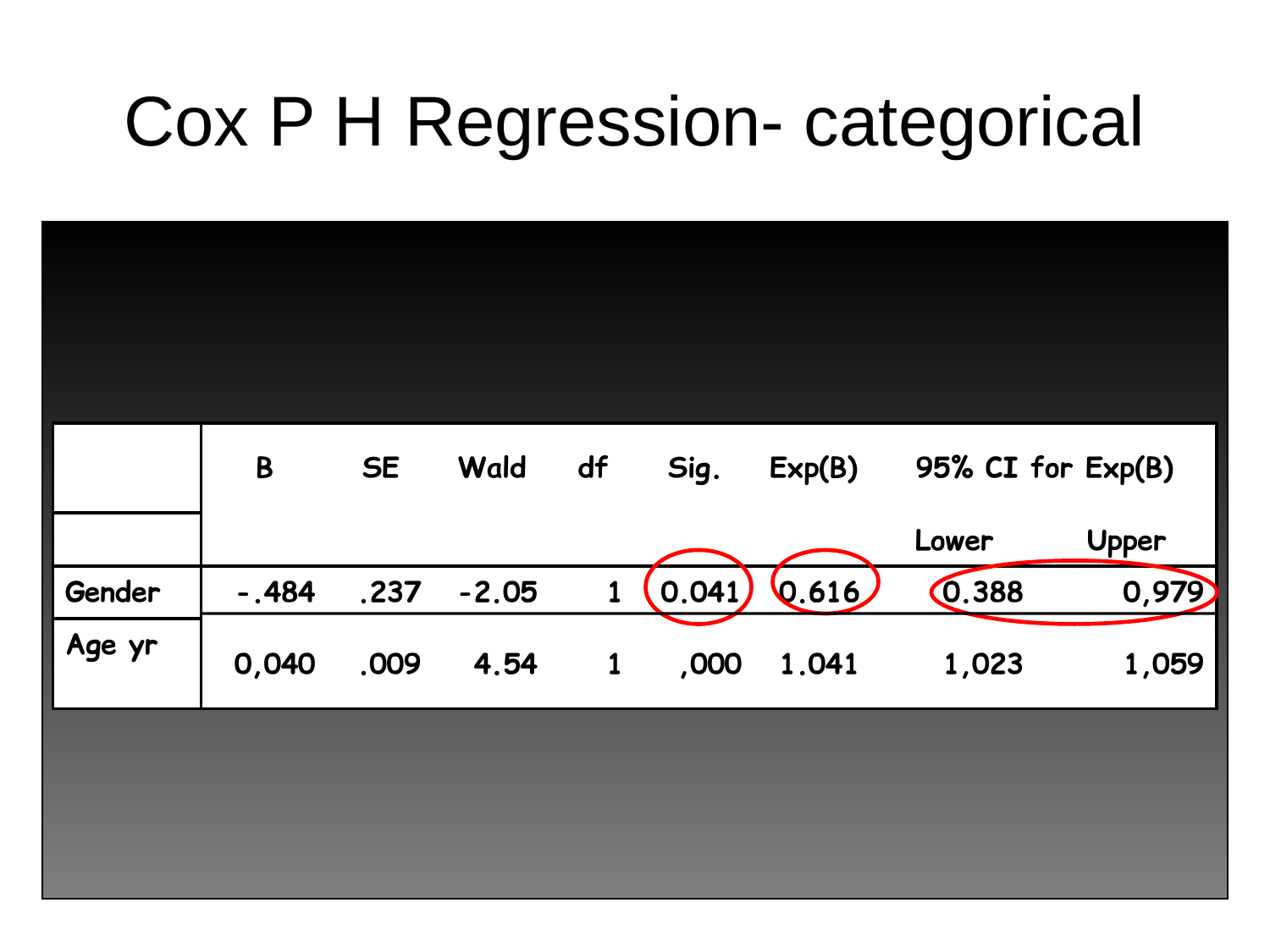

# Cox P H Regression- categorical

|  | B | SE | Wald | df | Sig. | Exp(B) | 95% CI for Exp(B) |  |
| --- | --- | --- | --- | --- | --- | --- | --- | --- |
|  |  |  |  |  |  |  | Lower | Upper |
| Gender | -.484 | .237 | -2.05 | 1 | 0.041 | 0.616 | 0.388 | 0,979 |
| Age yr | 0,040 | .009 | 4.54 | 1 | ,000 | 1.041 | 1,023 | 1,059 |

31